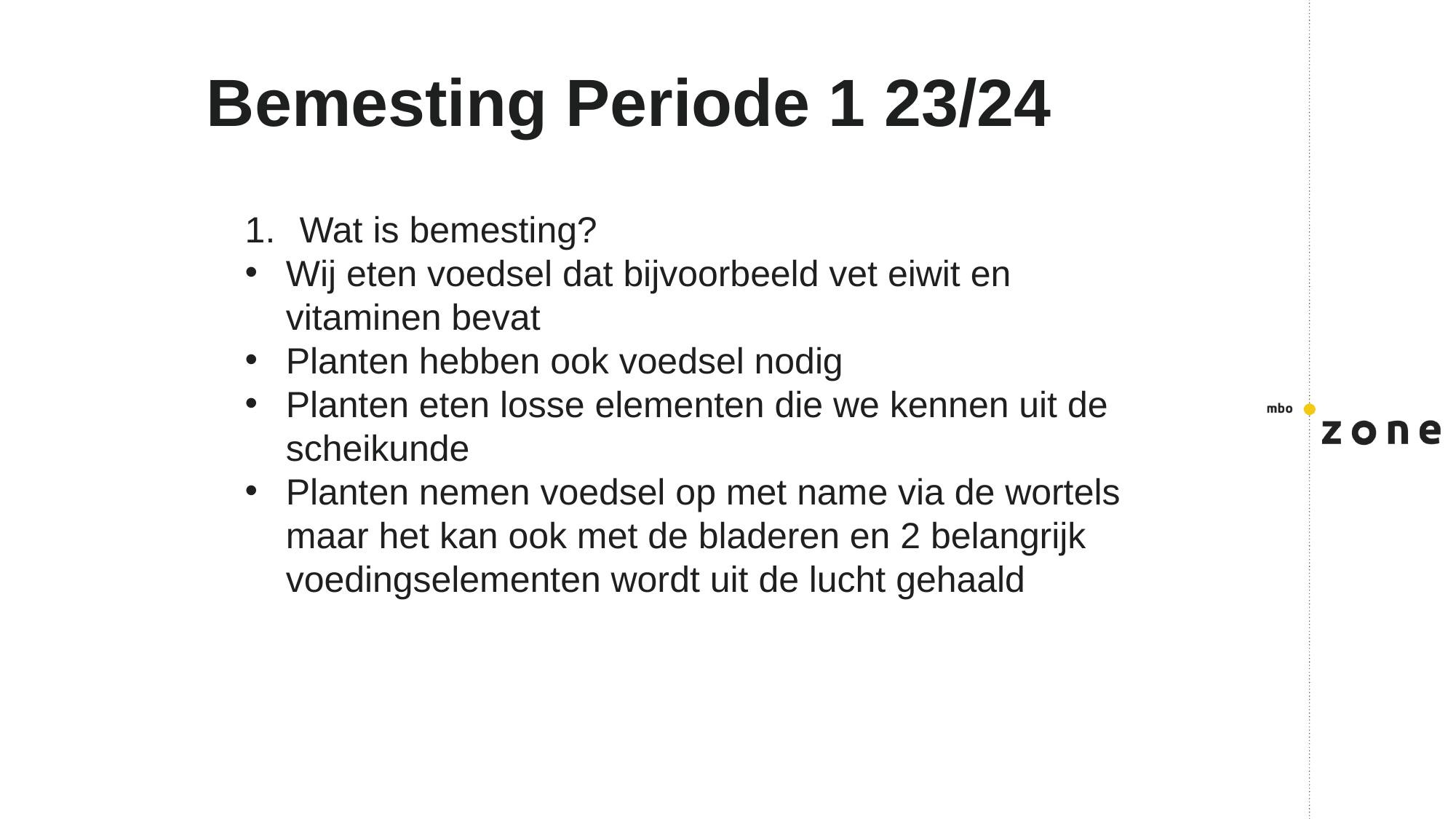

# Bemesting Periode 1 23/24
Wat is bemesting?
Wij eten voedsel dat bijvoorbeeld vet eiwit en vitaminen bevat
Planten hebben ook voedsel nodig
Planten eten losse elementen die we kennen uit de scheikunde
Planten nemen voedsel op met name via de wortels maar het kan ook met de bladeren en 2 belangrijk voedingselementen wordt uit de lucht gehaald